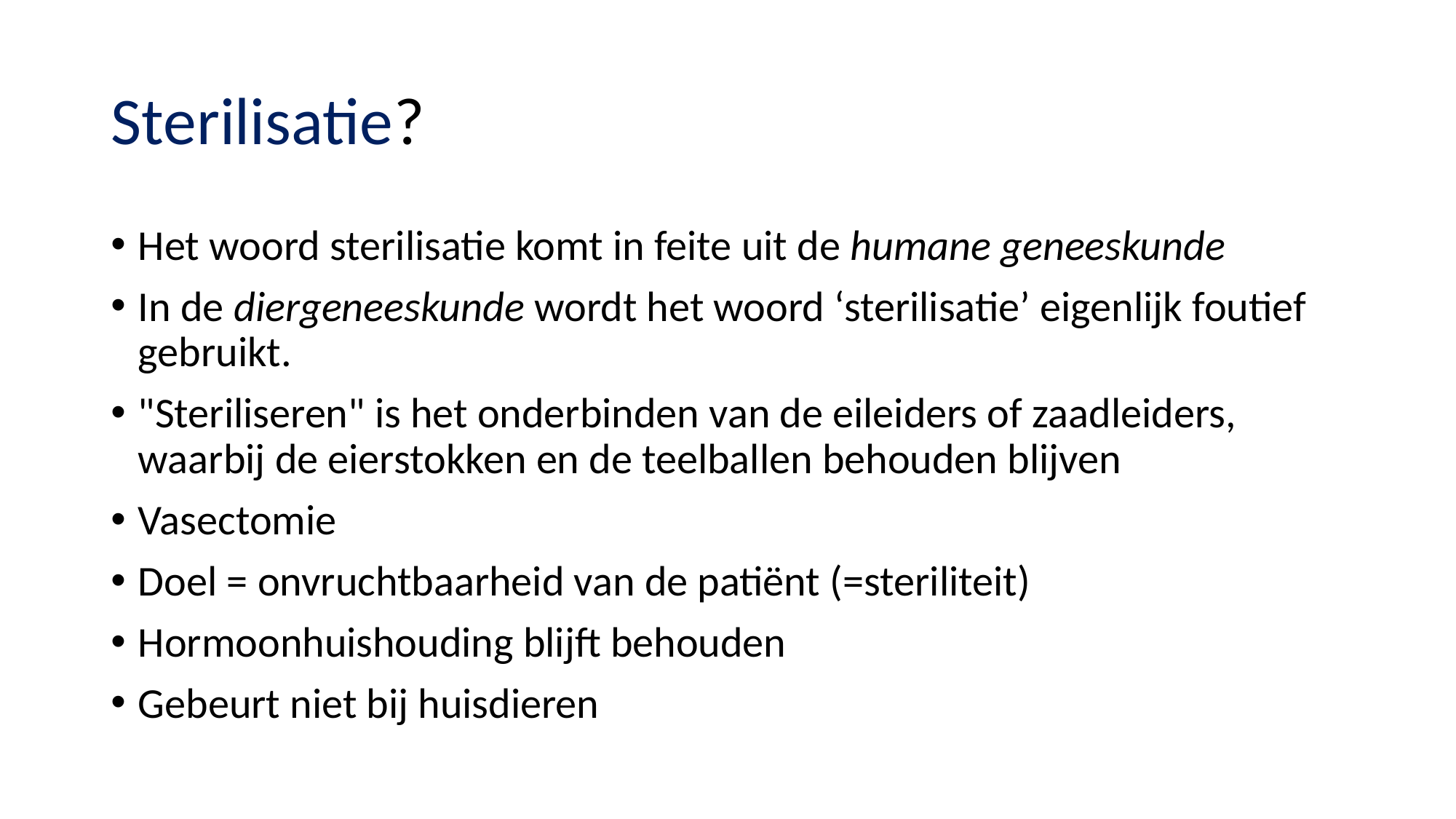

# Sterilisatie?
Het woord sterilisatie komt in feite uit de humane geneeskunde
In de diergeneeskunde wordt het woord ‘sterilisatie’ eigenlijk foutief gebruikt.
"Steriliseren" is het onderbinden van de eileiders of zaadleiders, waarbij de eierstokken en de teelballen behouden blijven
Vasectomie
Doel = onvruchtbaarheid van de patiënt (=steriliteit)
Hormoonhuishouding blijft behouden
Gebeurt niet bij huisdieren